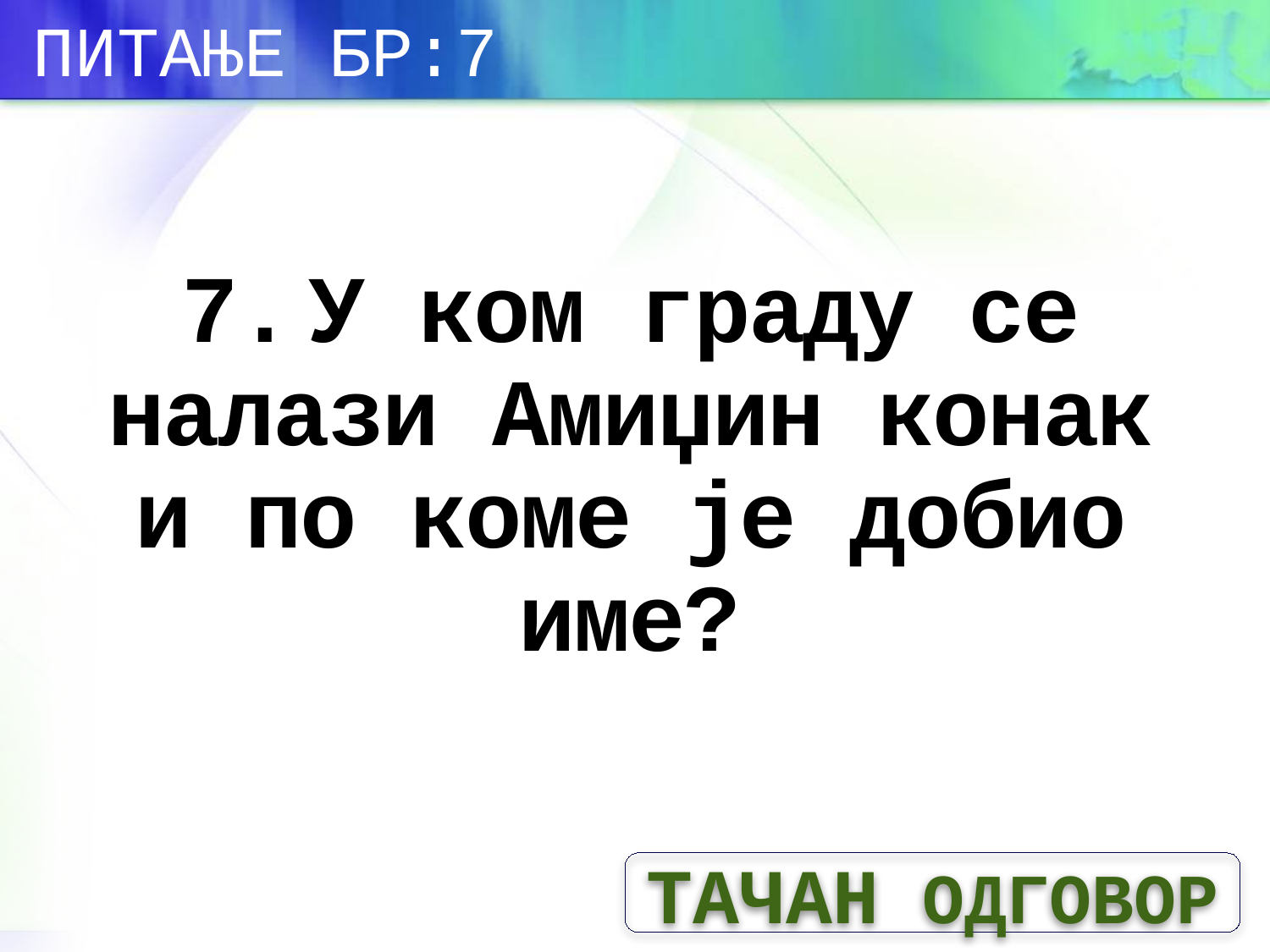

ПИТАЊЕ БР:7
# 7.	У ком граду се налази Амиџин конак и по коме је добио име?
ТАЧАН ОДГОВОР